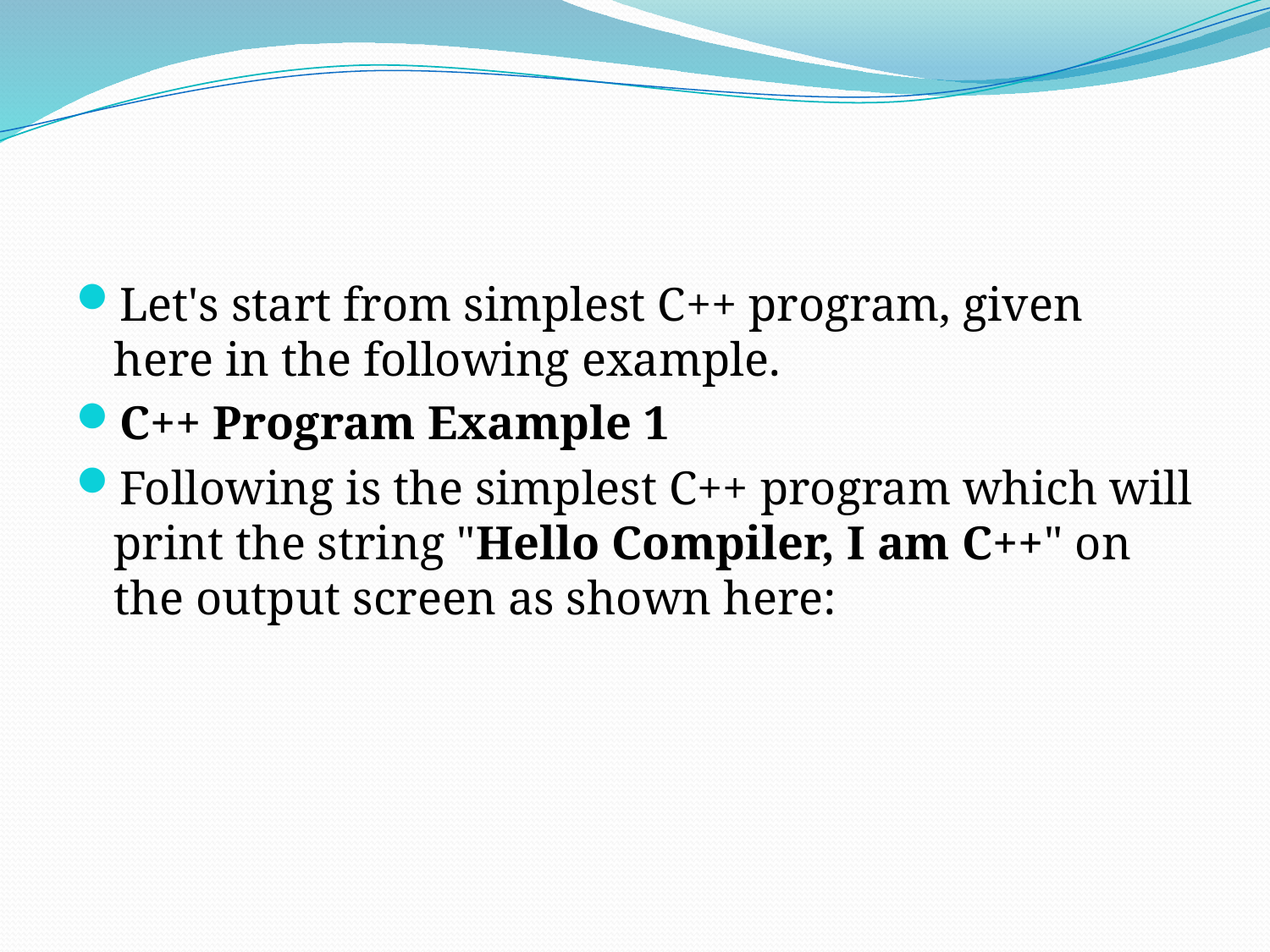

#
Let's start from simplest C++ program, given here in the following example.
C++ Program Example 1
Following is the simplest C++ program which will print the string "Hello Compiler, I am C++" on the output screen as shown here: